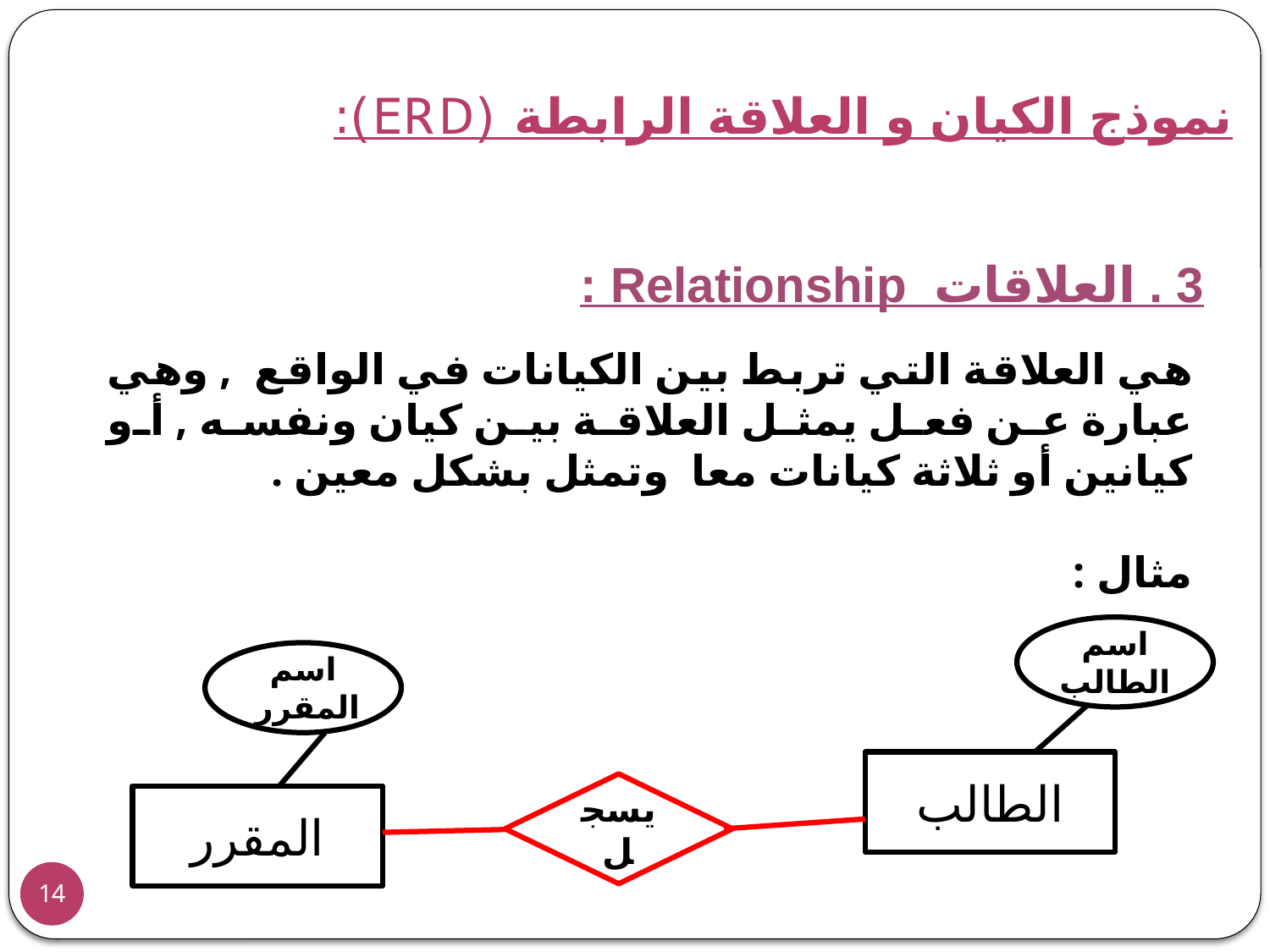

نموذج الكيان و العلاقة الرابطة (ERD):
3 . العلاقات  Relationship :
هي العلاقة التي تربط بين الكيانات في الواقع  , وهي عبارة عن فعل يمثل العلاقة بين كيان ونفسه , أو كيانين أو ثلاثة كيانات معا  وتمثل بشكل معين .

مثال :

اسم الطالب
اسم المقرر

الطالب
يسجل

المقرر
14